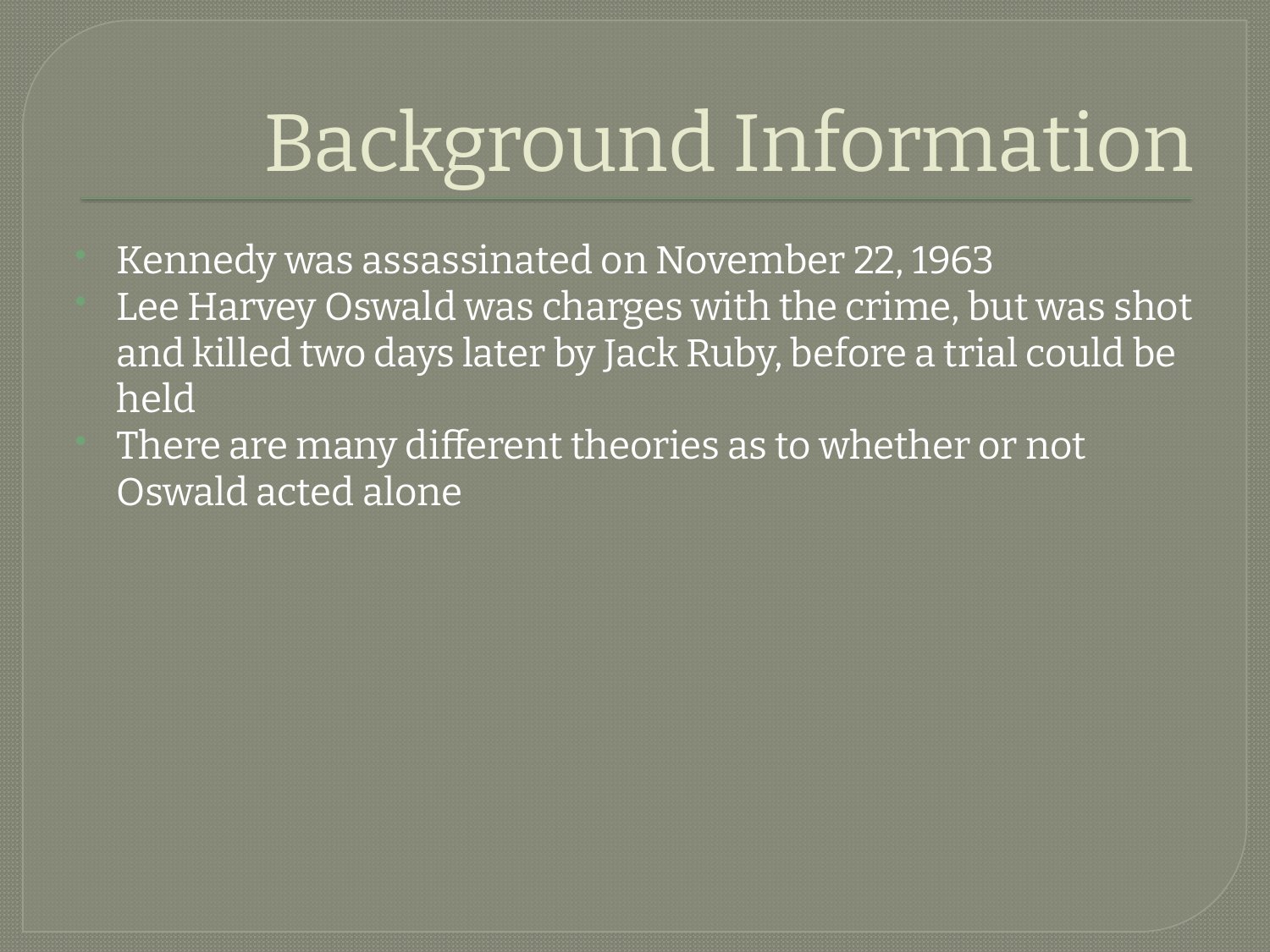

# Background Information
Kennedy was assassinated on November 22, 1963
Lee Harvey Oswald was charges with the crime, but was shot and killed two days later by Jack Ruby, before a trial could be held
There are many different theories as to whether or not Oswald acted alone